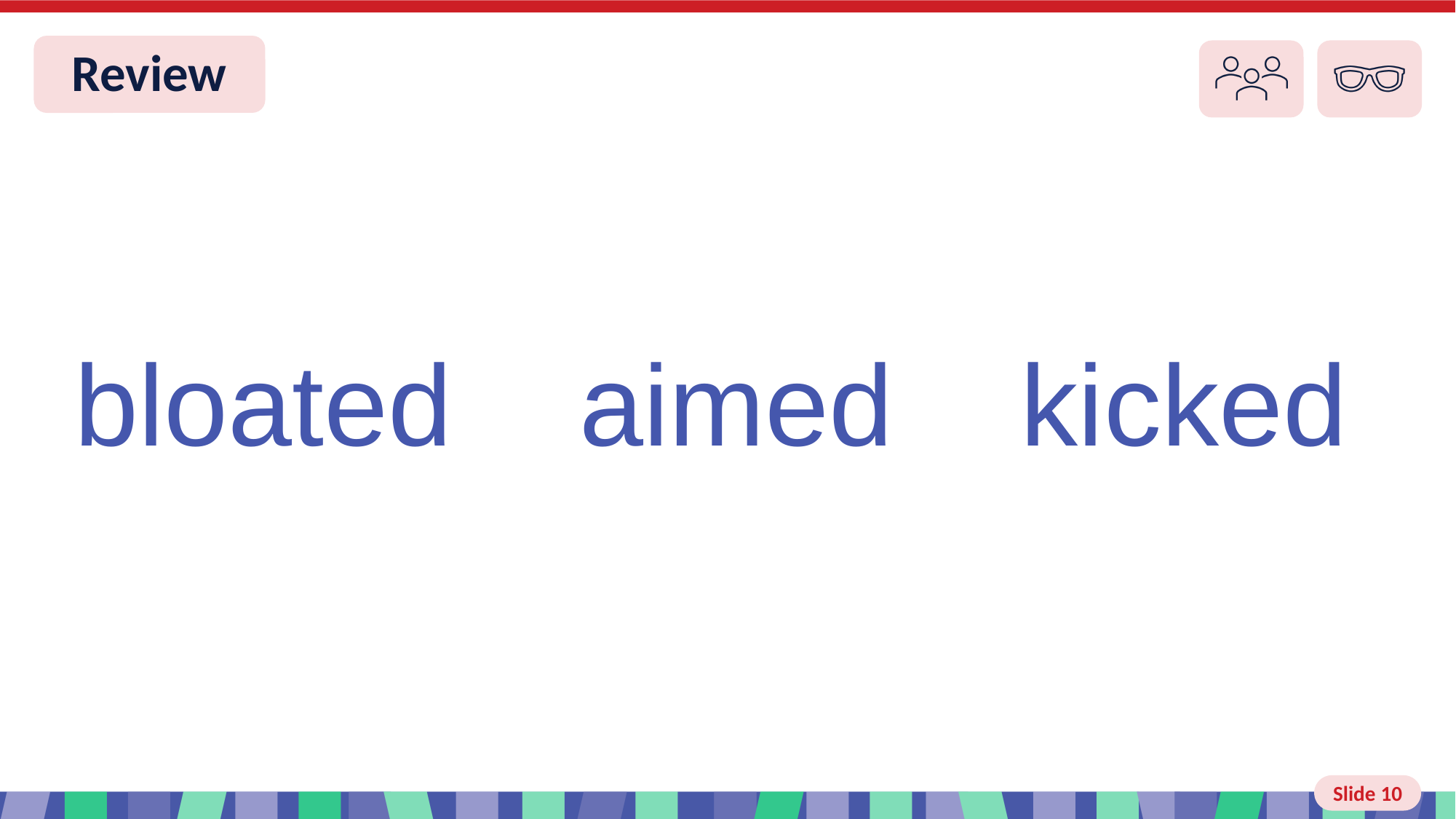

# Slide 10 Review You do
bloated    aimed    kicked